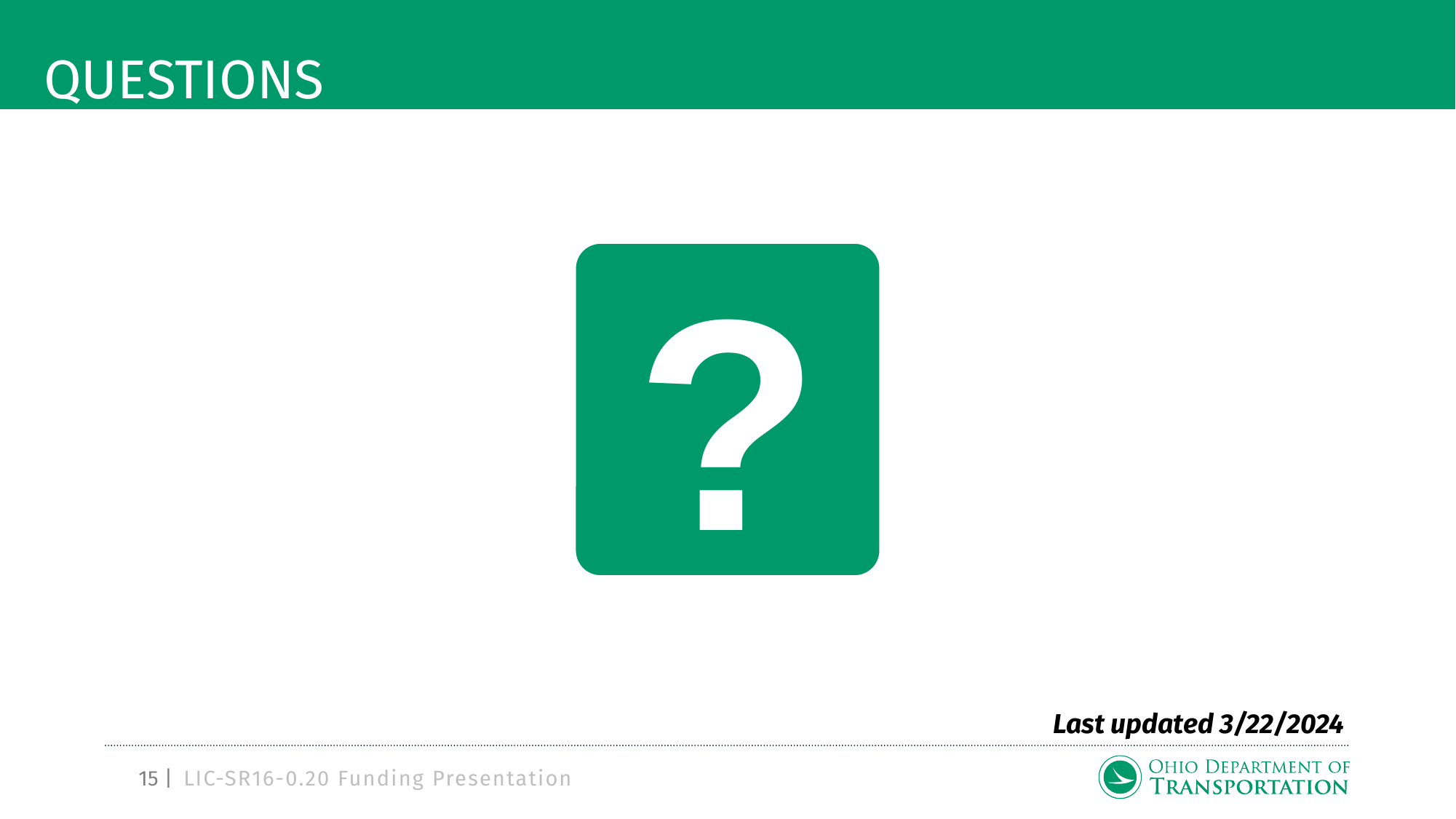

# Questions
?
Last updated 3/22/2024
LIC-SR16-0.20 Funding Presentation